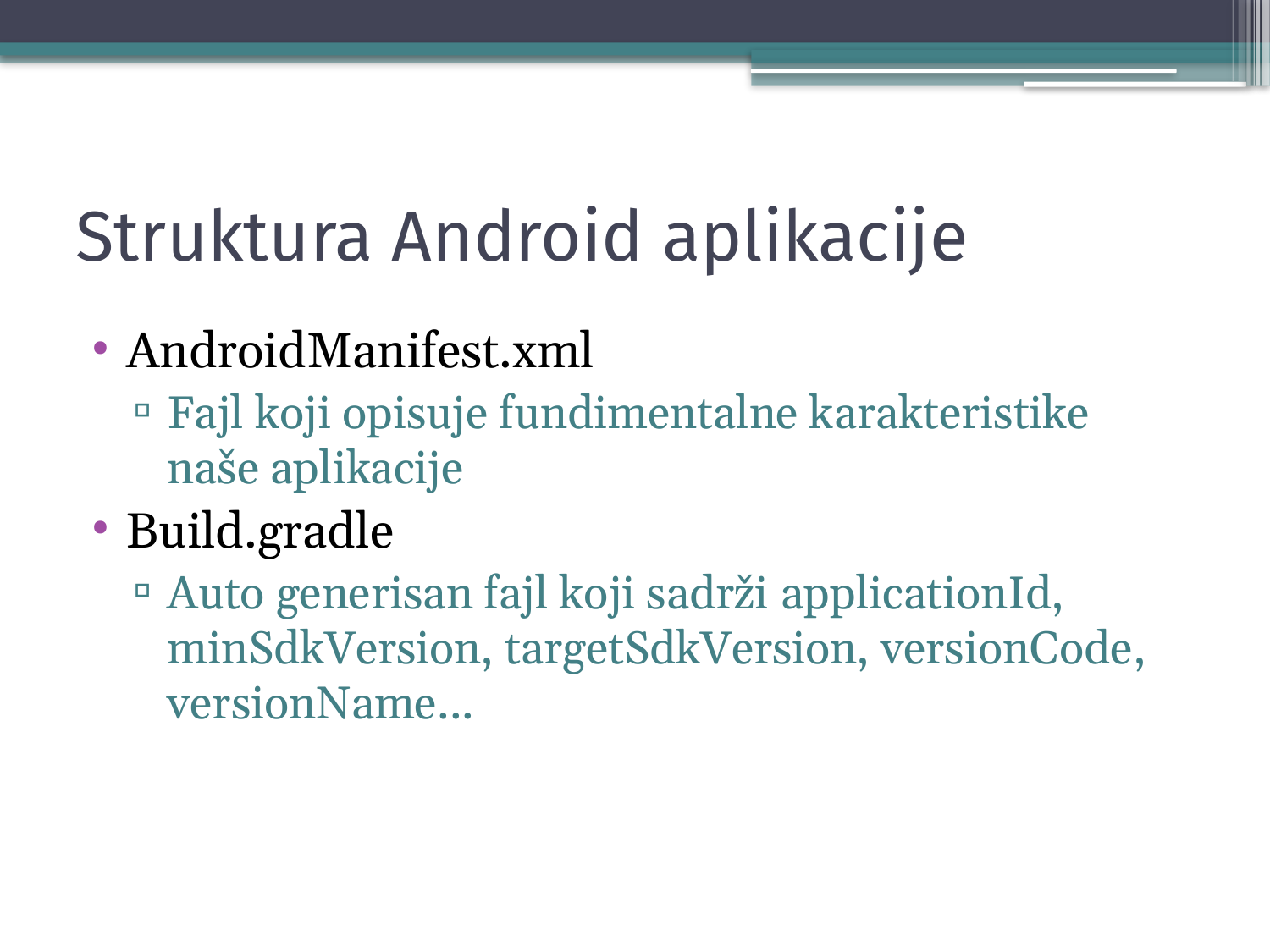

# Struktura Android aplikacije
AndroidManifest.xml
Fajl koji opisuje fundimentalne karakteristike naše aplikacije
Build.gradle
Auto generisan fajl koji sadrži applicationId, minSdkVersion, targetSdkVersion, versionCode, versionName...